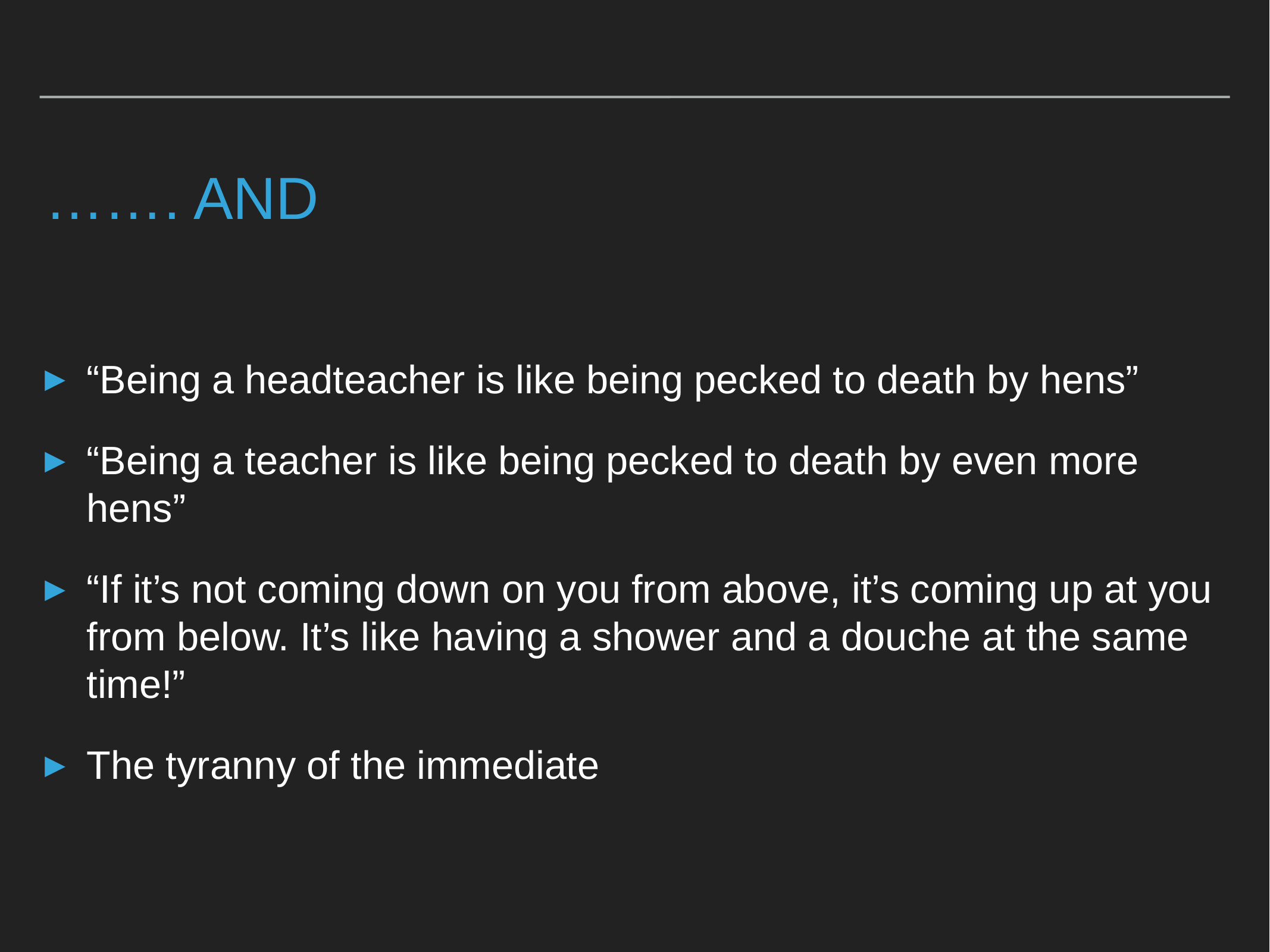

# ……. and

“Being a headteacher is like being pecked to death by hens”
“Being a teacher is like being pecked to death by even more hens”
“If it’s not coming down on you from above, it’s coming up at you from below. It’s like having a shower and a douche at the same time!”
The tyranny of the immediate